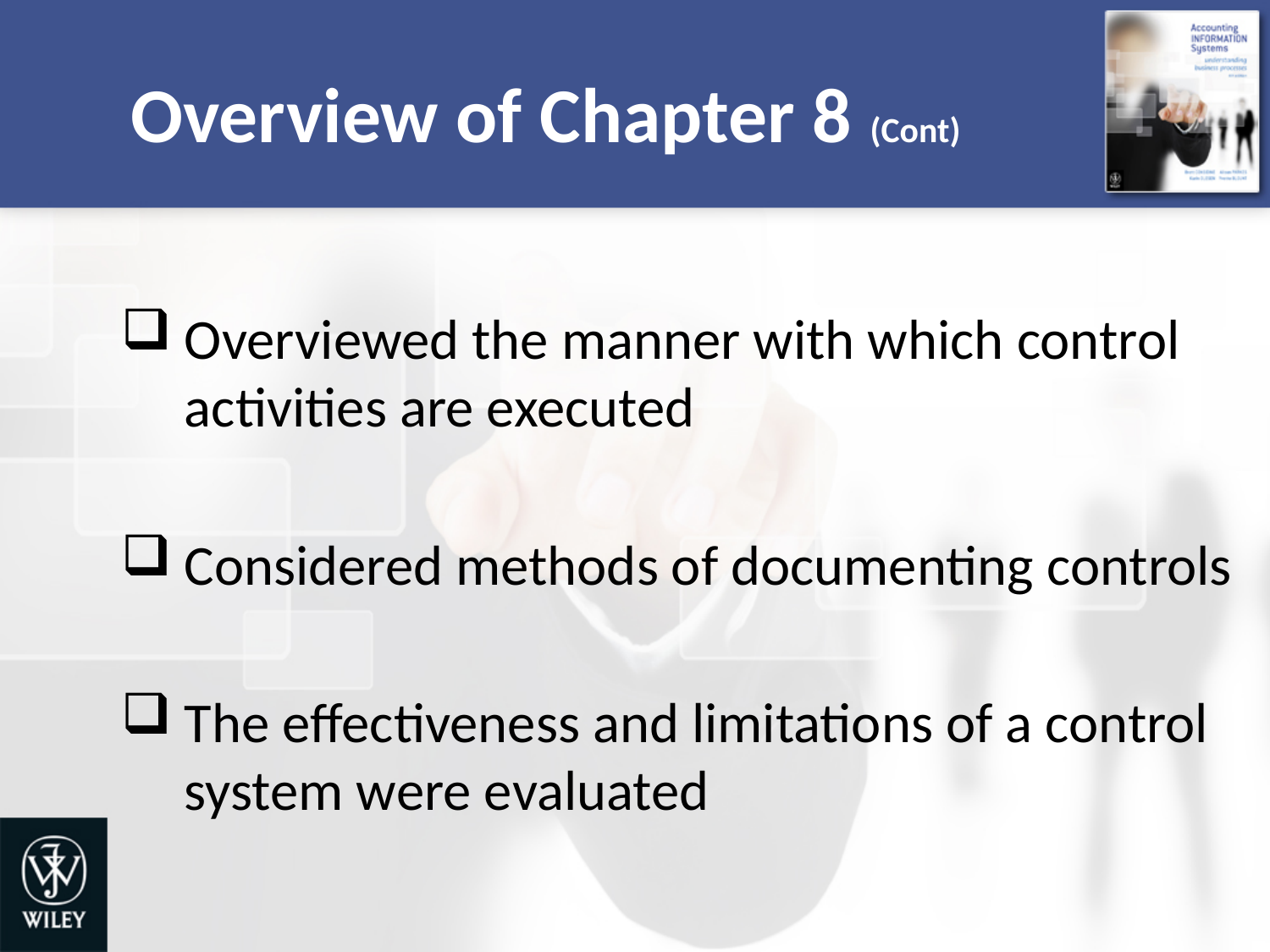

# Overview of Chapter 8 (Cont)
Overviewed the manner with which control activities are executed

Considered methods of documenting controls

The effectiveness and limitations of a control system were evaluated